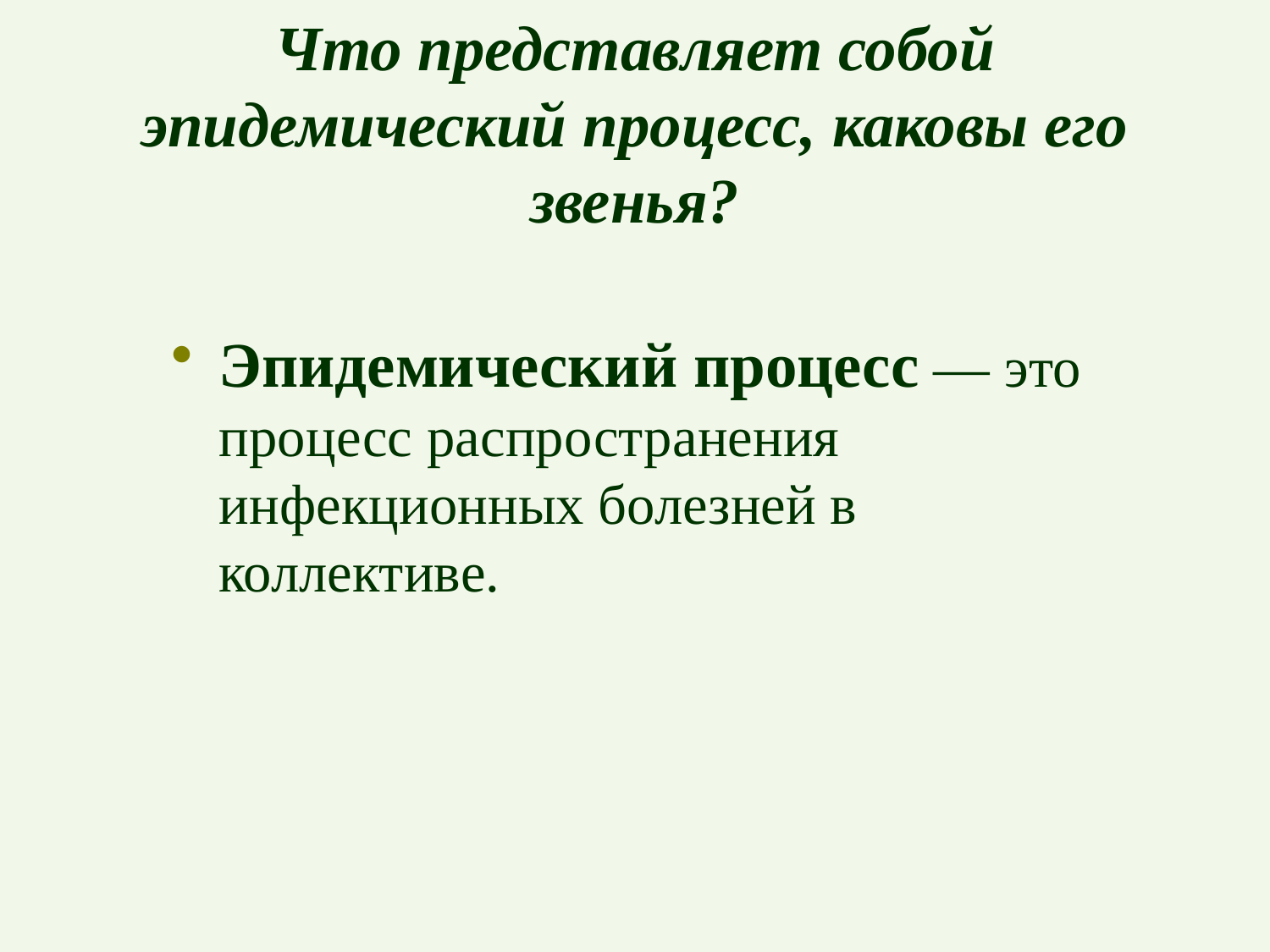

# Что представляет собой эпидемический процесс, каковы его звенья?
Эпидемический процесс — это процесс распространения инфекционных болезней в коллективе.